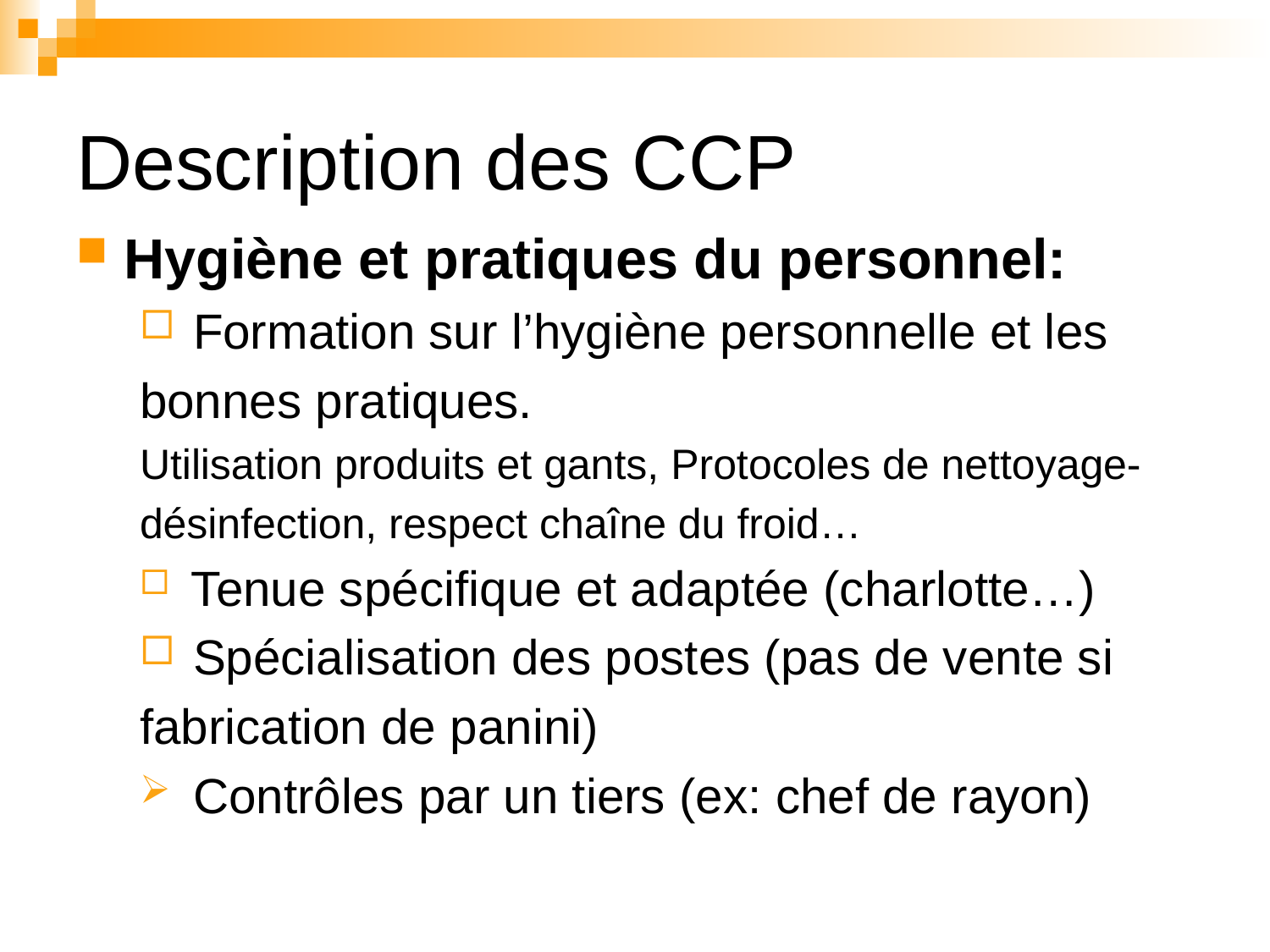

# Description des CCP
Hygiène et pratiques du personnel:
 Formation sur l’hygiène personnelle et les
bonnes pratiques.
Utilisation produits et gants, Protocoles de nettoyage-
désinfection, respect chaîne du froid…
 Tenue spécifique et adaptée (charlotte…)
 Spécialisation des postes (pas de vente si
fabrication de panini)
 Contrôles par un tiers (ex: chef de rayon)